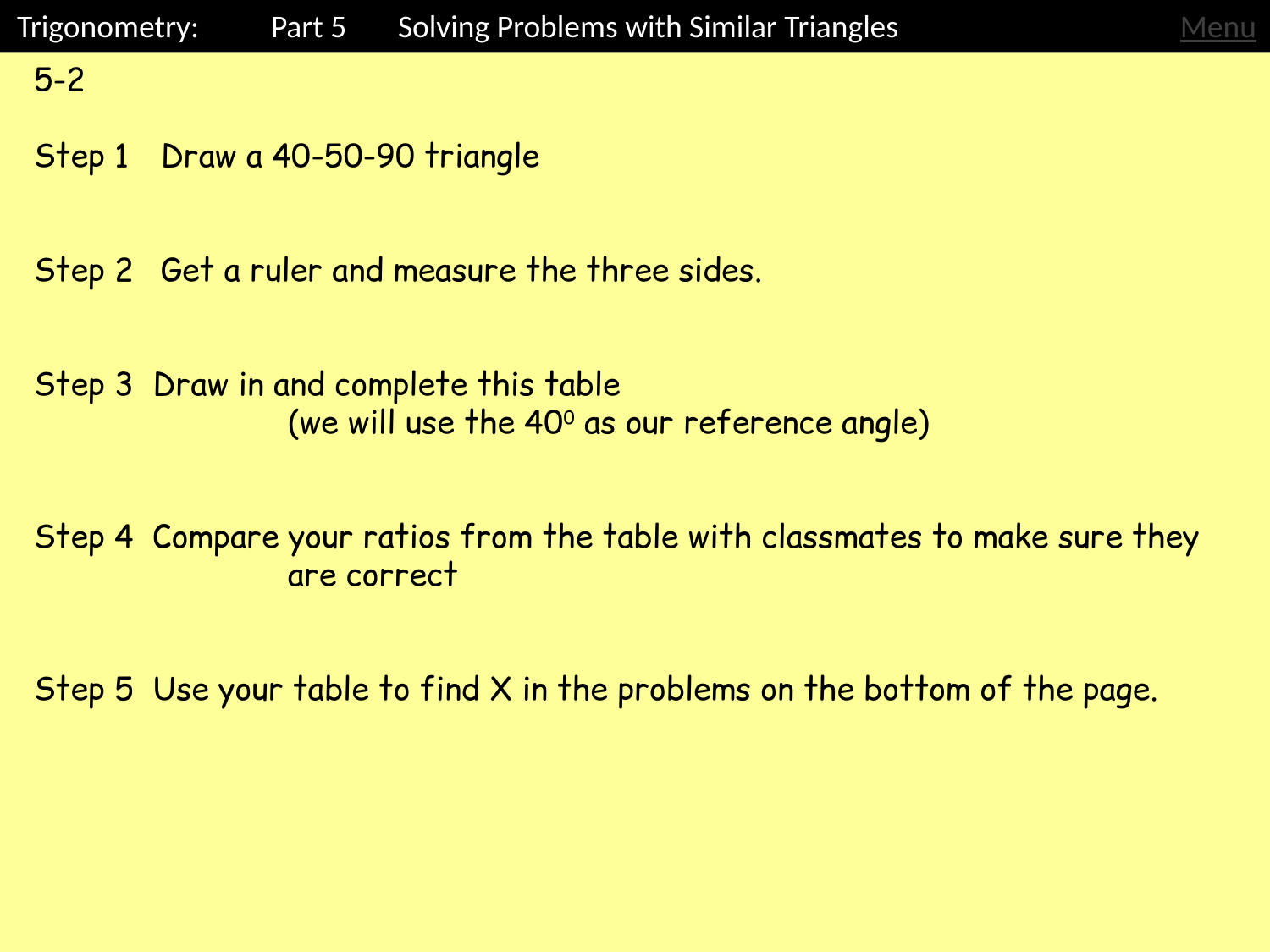

Trigonometry:  	Part 5	Solving Problems with Similar Triangles

Menu
5-2

Step 1	Draw a 40-50-90 triangle

Step 2	Get a ruler and measure the three sides.

Step 3  Draw in and complete this table
		(we will use the 400 as our reference angle)

Step 4  Compare your ratios from the table with classmates to make sure they
		are correct

Step 5  Use your table to find X in the problems on the bottom of the page.